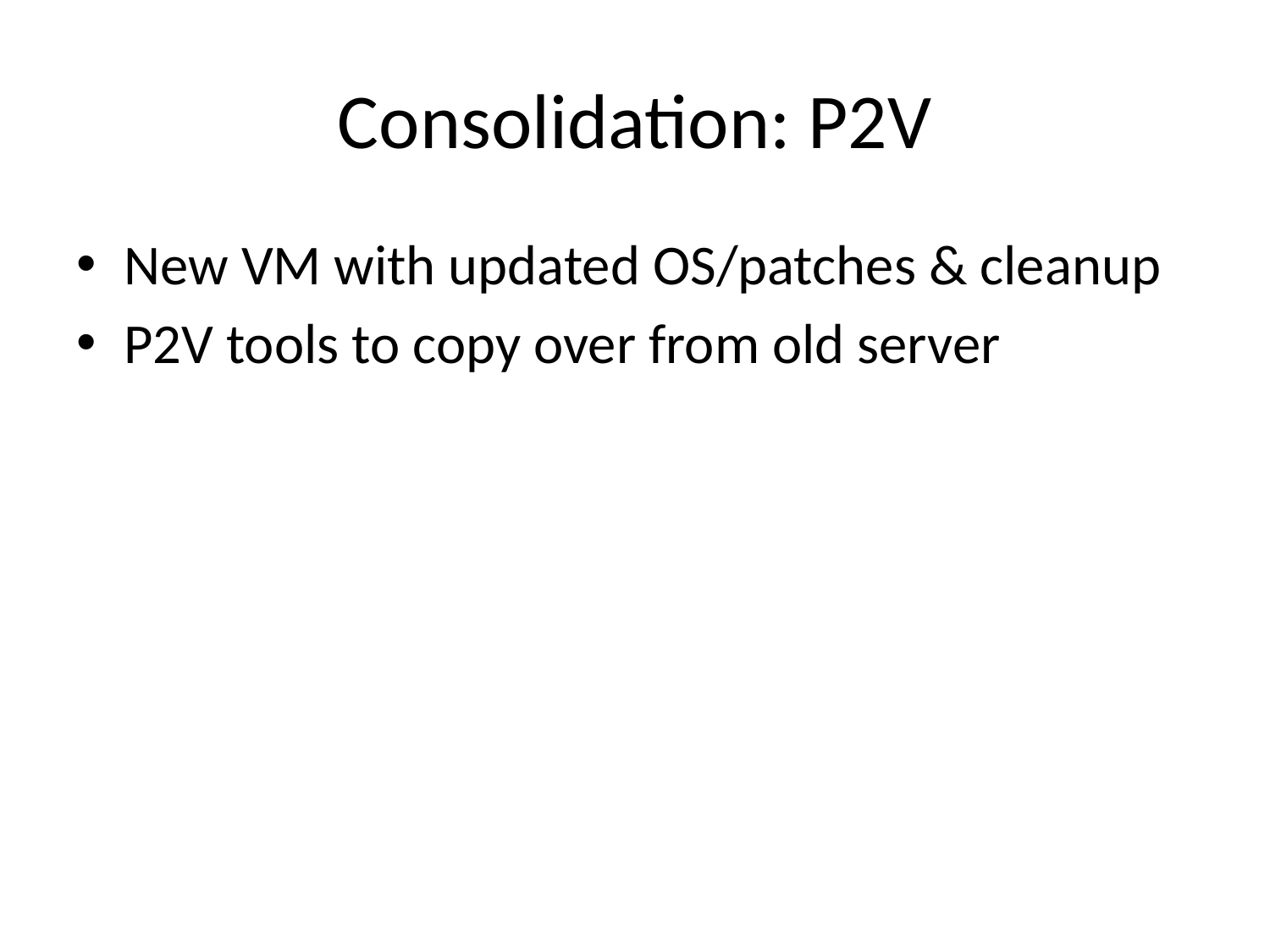

# Consolidation: P2V
New VM with updated OS/patches & cleanup
P2V tools to copy over from old server